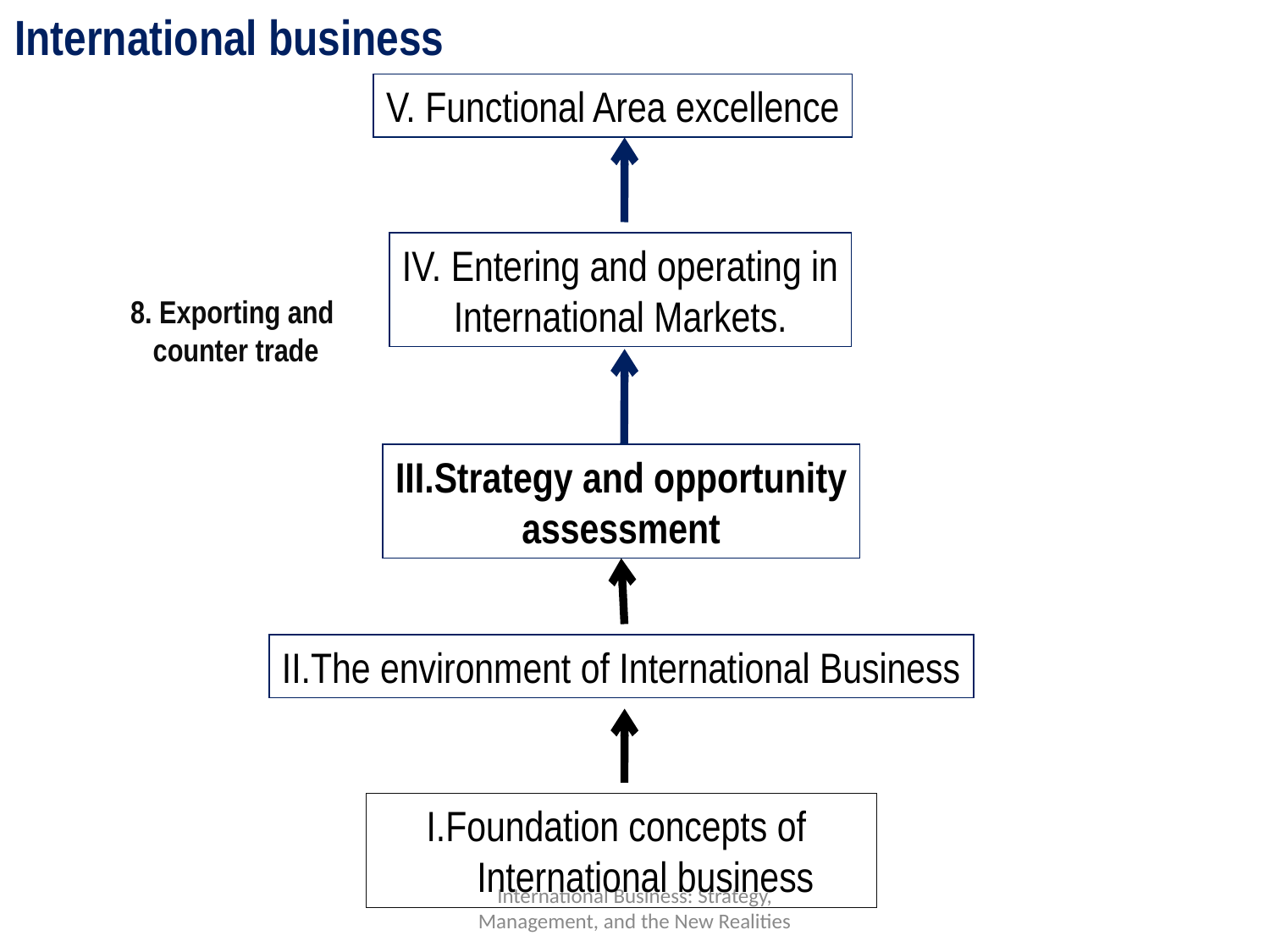

International business
V. Functional Area excellence
IV. Entering and operating in
International Markets.
8. Exporting and
counter trade
III.Strategy and opportunity
assessment
II.The environment of International Business
I.Foundation concepts of
     International business
International Business: Strategy, Management, and the New Realities